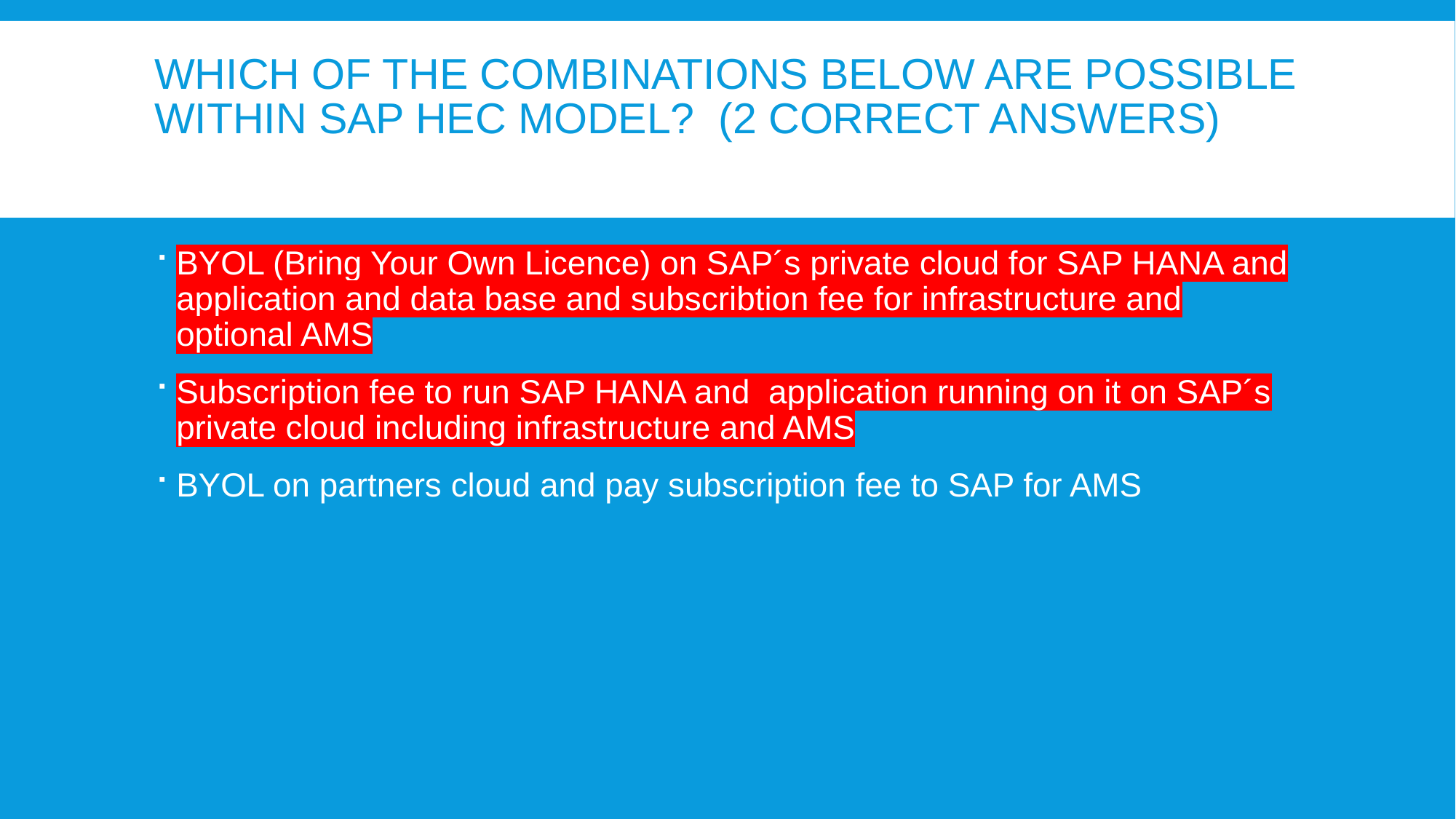

# Which of the combinations below are possible within SAP HEC model?  (2 correct answers)
BYOL (Bring Your Own Licence) on SAP´s private cloud for SAP HANA and application and data base and subscribtion fee for infrastructure and optional AMS
Subscription fee to run SAP HANA and  application running on it on SAP´s private cloud including infrastructure and AMS
BYOL on partners cloud and pay subscription fee to SAP for AMS